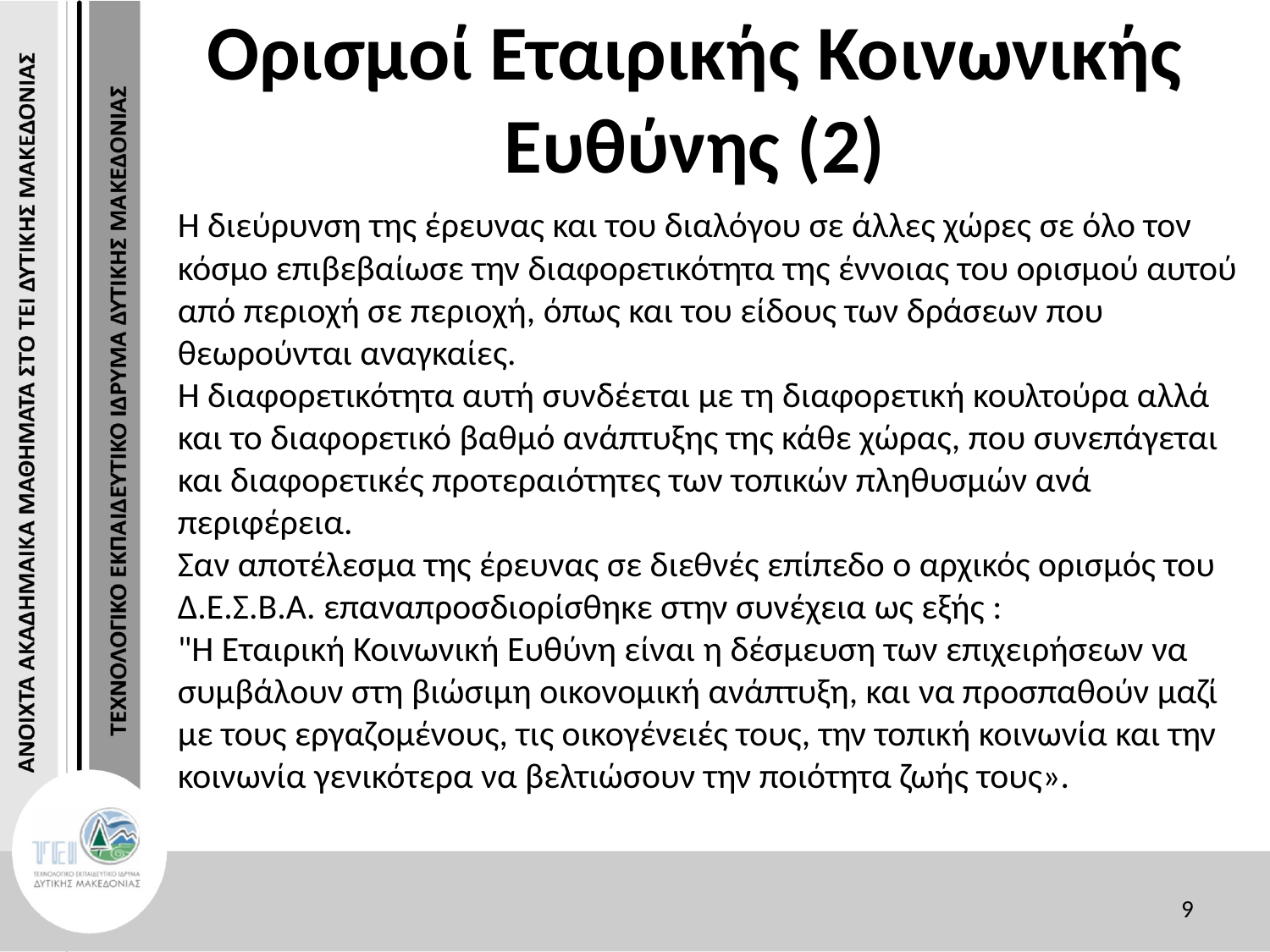

# Ορισμοί Εταιρικής Κοινωνικής Ευθύνης (2)
Η διεύρυνση της έρευνας και του διαλόγου σε άλλες χώρες σε όλο τον κόσμο επιβεβαίωσε την διαφορετικότητα της έννοιας του ορισμού αυτού από περιοχή σε περιοχή, όπως και του είδους των δράσεων που θεωρούνται αναγκαίες.
Η διαφορετικότητα αυτή συνδέεται με τη διαφορετική κουλτούρα αλλά και το διαφορετικό βαθμό ανάπτυξης της κάθε χώρας, που συνεπάγεται και διαφορετικές προτεραιότητες των τοπικών πληθυσμών ανά περιφέρεια.
Σαν αποτέλεσμα της έρευνας σε διεθνές επίπεδο ο αρχικός ορισμός του Δ.Ε.Σ.Β.Α. επαναπροσδιορίσθηκε στην συνέχεια ως εξής :
"Η Εταιρική Κοινωνική Ευθύνη είναι η δέσμευση των επιχειρήσεων να συμβάλουν στη βιώσιμη οικονομική ανάπτυξη, και να προσπαθούν μαζί με τους εργαζομένους, τις οικογένειές τους, την τοπική κοινωνία και την κοινωνία γενικότερα να βελτιώσουν την ποιότητα ζωής τους».
9